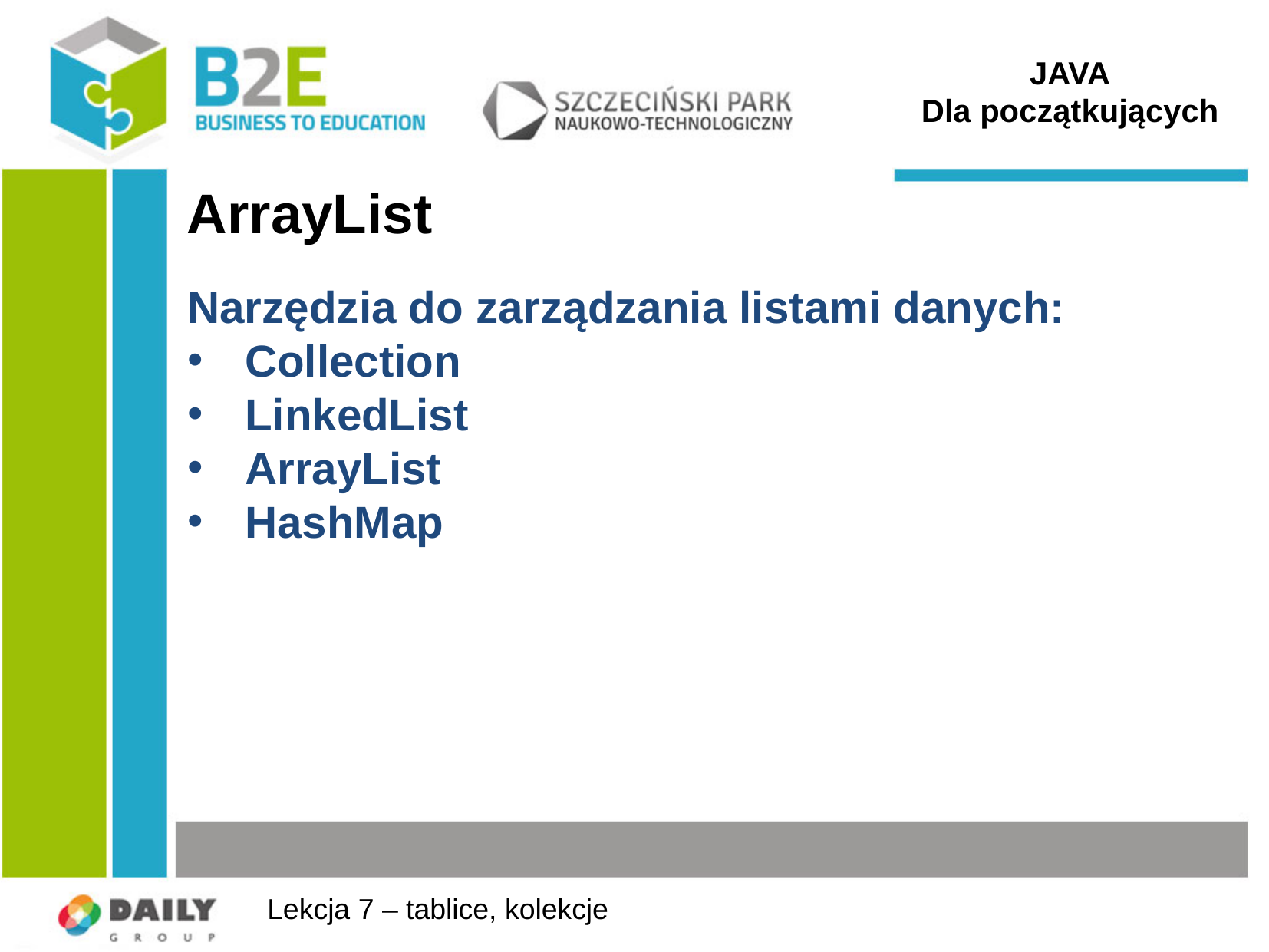

JAVA
Dla początkujących
# ArrayList
Narzędzia do zarządzania listami danych:
Collection
LinkedList
ArrayList
HashMap

Lekcja 7 – tablice, kolekcje